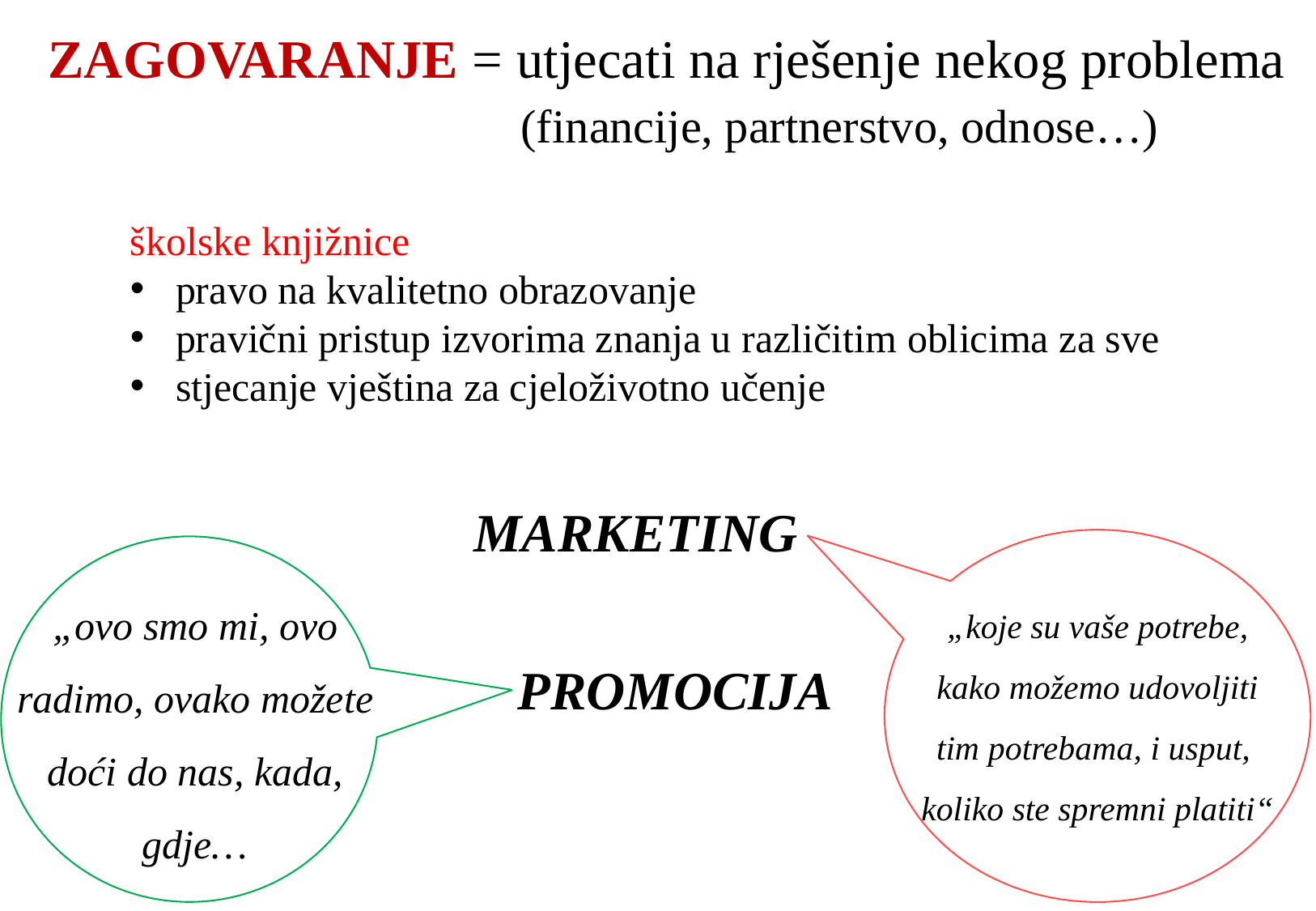

ZAGOVARANJE = utjecati na rješenje nekog problema
			        (financije, partnerstvo, odnose…)
školske knjižnice
pravo na kvalitetno obrazovanje
pravični pristup izvorima znanja u različitim oblicima za sve
stjecanje vještina za cjeloživotno učenje
MARKETING

„ovo smo mi, ovo radimo, ovako možete doći do nas, kada, gdje…
„koje su vaše potrebe, kako možemo udovoljiti tim potrebama, i usput,
koliko ste spremni platiti“
PROMOCIJA